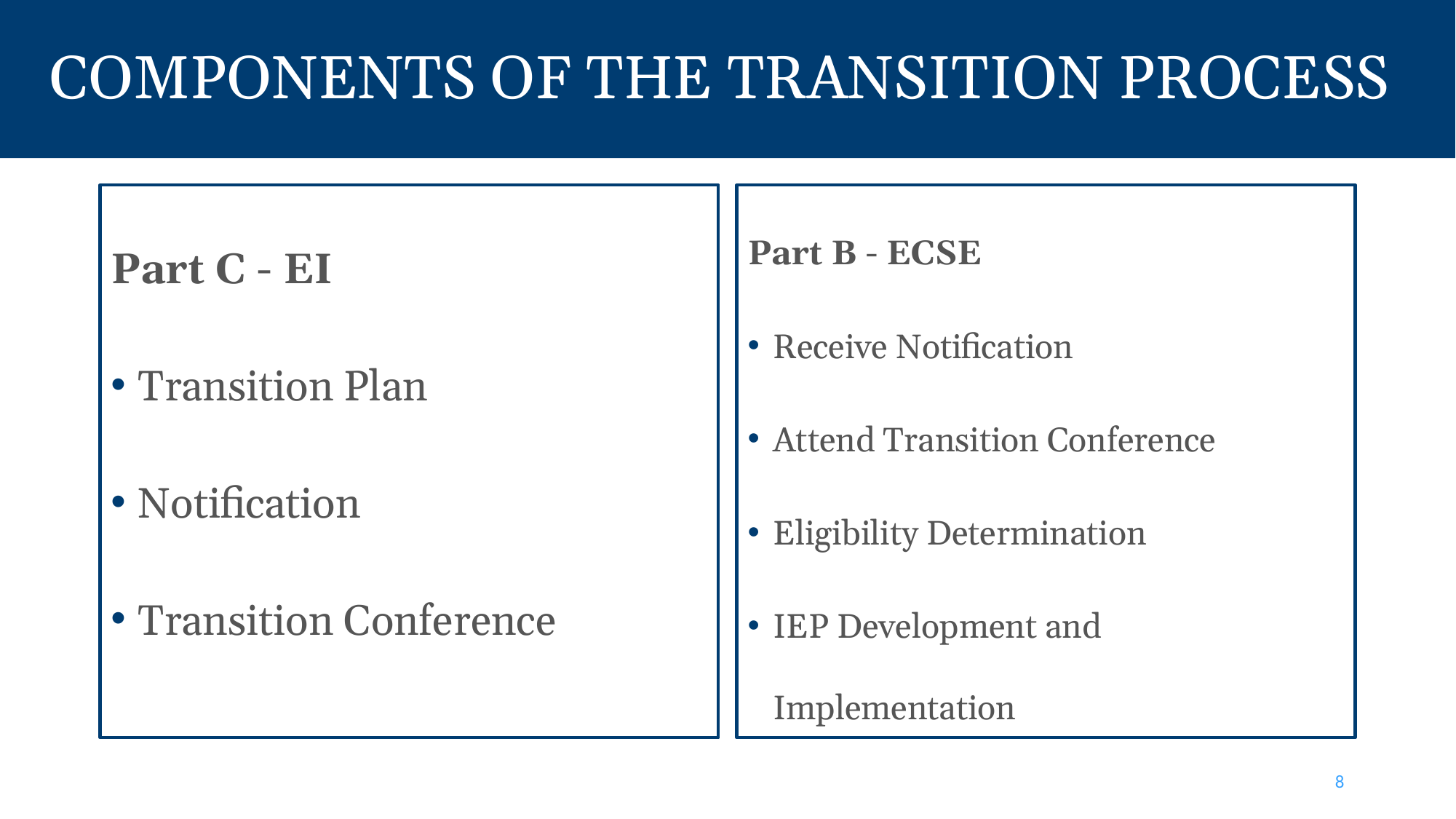

# Components of the Transition Process
Part C - EI
Transition Plan
Notification
Transition Conference
Part B - ECSE
Receive Notification
Attend Transition Conference
Eligibility Determination
IEP Development and Implementation
8